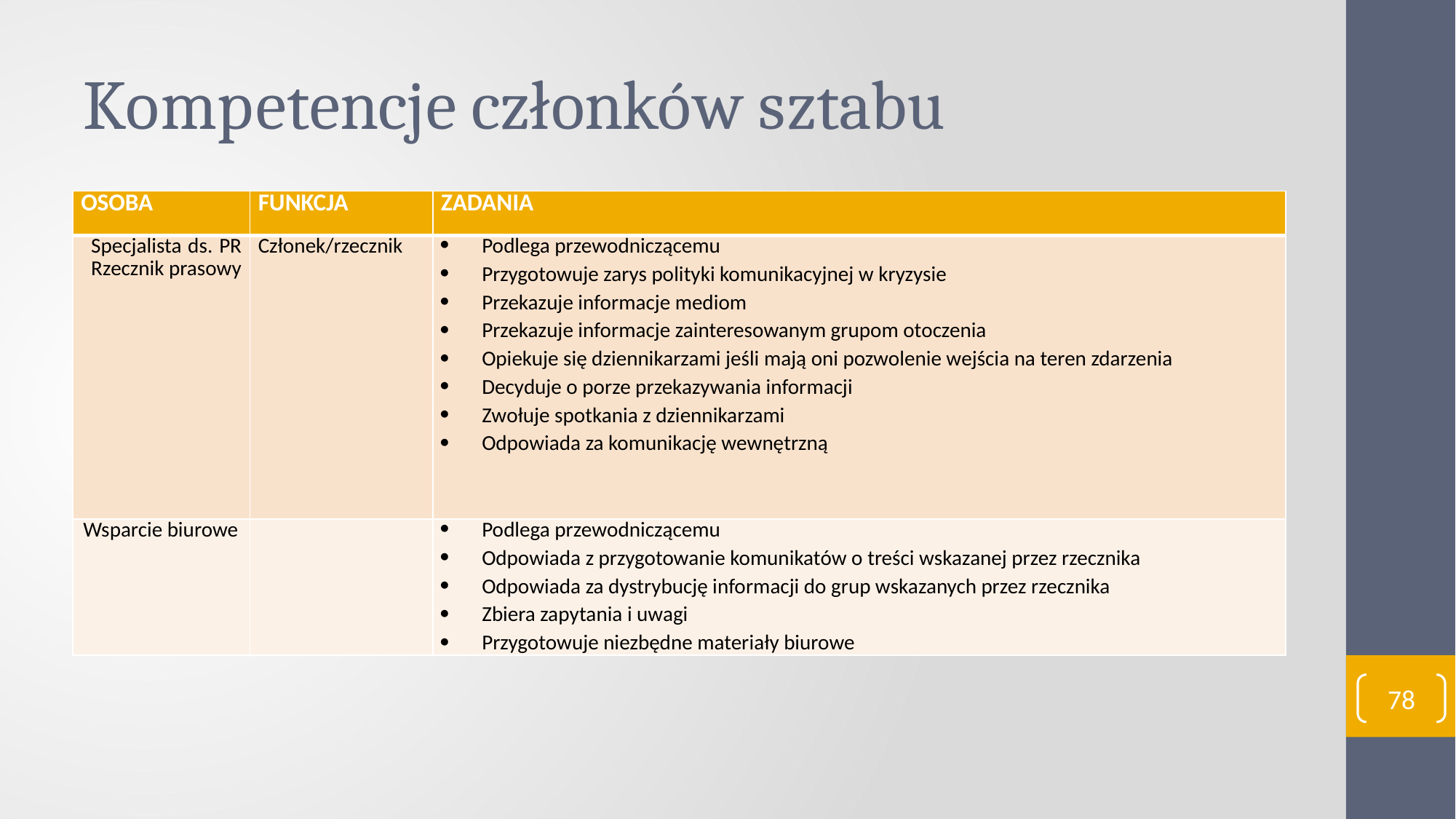

# Kompetencje członków sztabu
| OSOBA | FUNKCJA | ZADANIA |
| --- | --- | --- |
| Specjalista ds. PR Rzecznik prasowy | Członek/rzecznik | Podlega przewodniczącemu Przygotowuje zarys polityki komunikacyjnej w kryzysie Przekazuje informacje mediom Przekazuje informacje zainteresowanym grupom otoczenia Opiekuje się dziennikarzami jeśli mają oni pozwolenie wejścia na teren zdarzenia Decyduje o porze przekazywania informacji Zwołuje spotkania z dziennikarzami Odpowiada za komunikację wewnętrzną |
| Wsparcie biurowe |  | Podlega przewodniczącemu Odpowiada z przygotowanie komunikatów o treści wskazanej przez rzecznika Odpowiada za dystrybucję informacji do grup wskazanych przez rzecznika Zbiera zapytania i uwagi Przygotowuje niezbędne materiały biurowe |
78